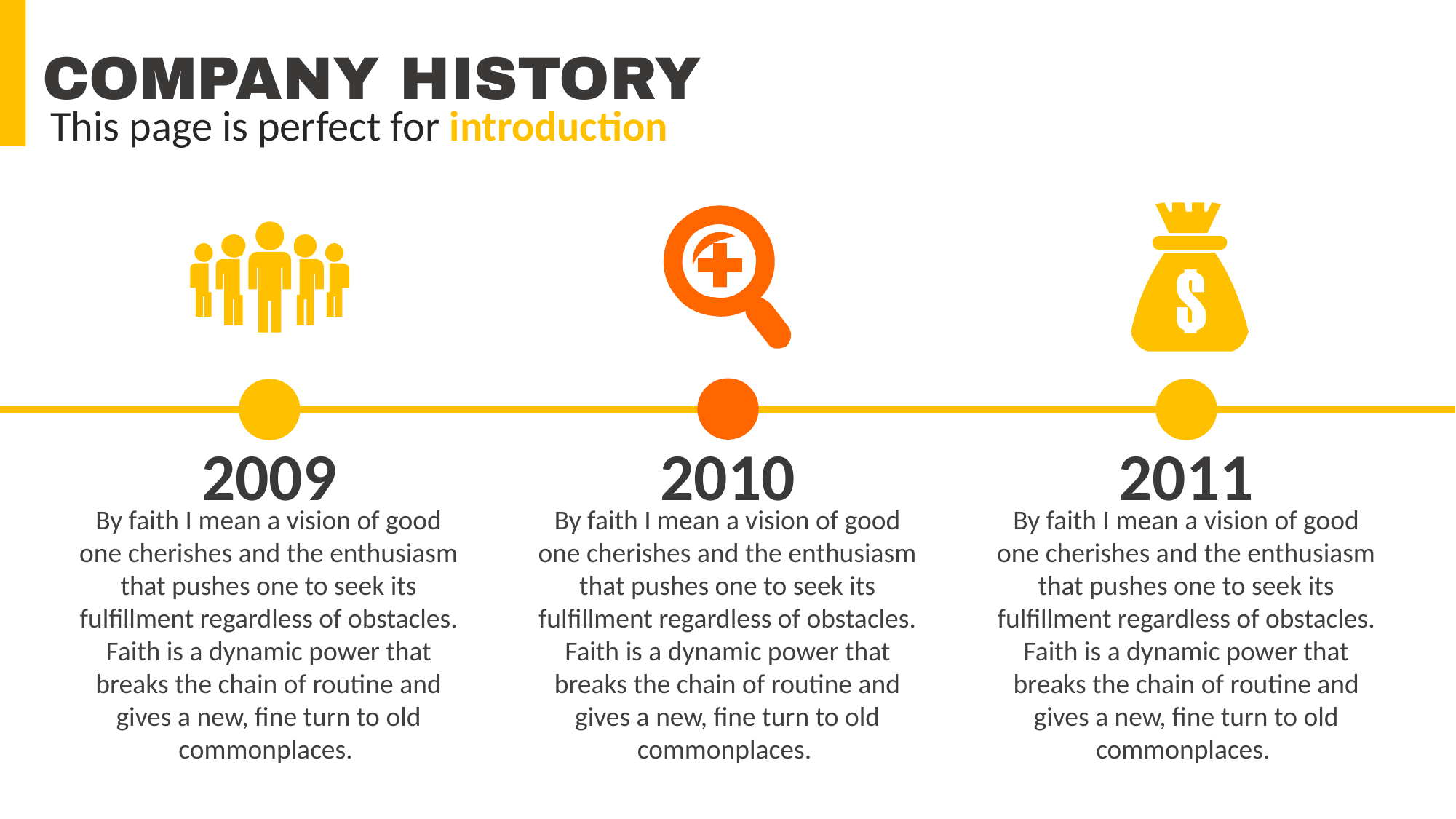

COMPANY HISTORY
This page is perfect for introduction

2009
2010
2011
By faith I mean a vision of good one cherishes and the enthusiasm that pushes one to seek its fulfillment regardless of obstacles. Faith is a dynamic power that breaks the chain of routine and gives a new, fine turn to old commonplaces.
By faith I mean a vision of good one cherishes and the enthusiasm that pushes one to seek its fulfillment regardless of obstacles. Faith is a dynamic power that breaks the chain of routine and gives a new, fine turn to old commonplaces.
By faith I mean a vision of good one cherishes and the enthusiasm that pushes one to seek its fulfillment regardless of obstacles. Faith is a dynamic power that breaks the chain of routine and gives a new, fine turn to old commonplaces.